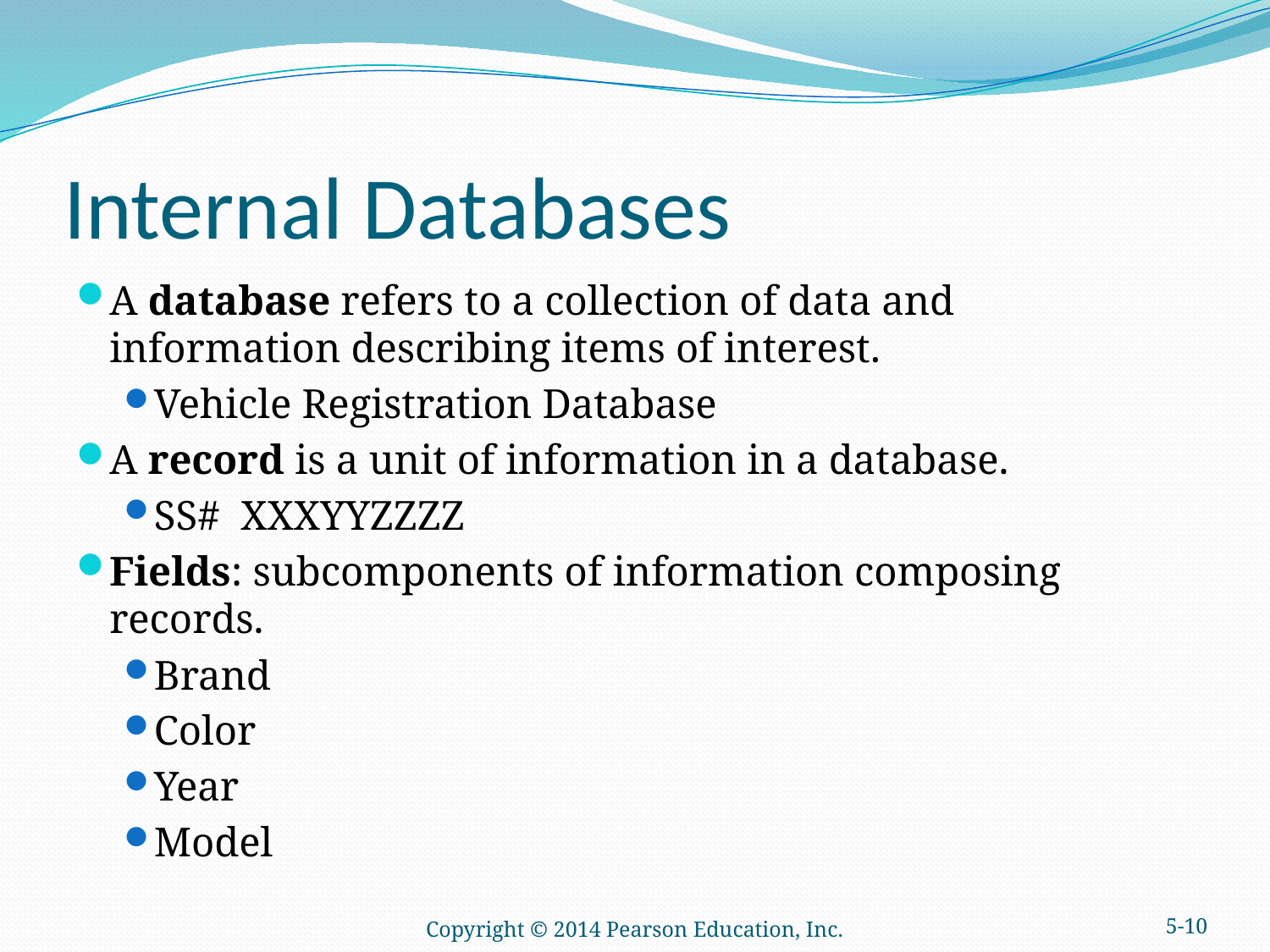

# Internal Databases
A database refers to a collection of data and information describing items of interest.
Vehicle Registration Database
A record is a unit of information in a database.
SS#  XXXYYZZZZ
Fields: subcomponents of information composing records.
Brand
Color
Year
Model